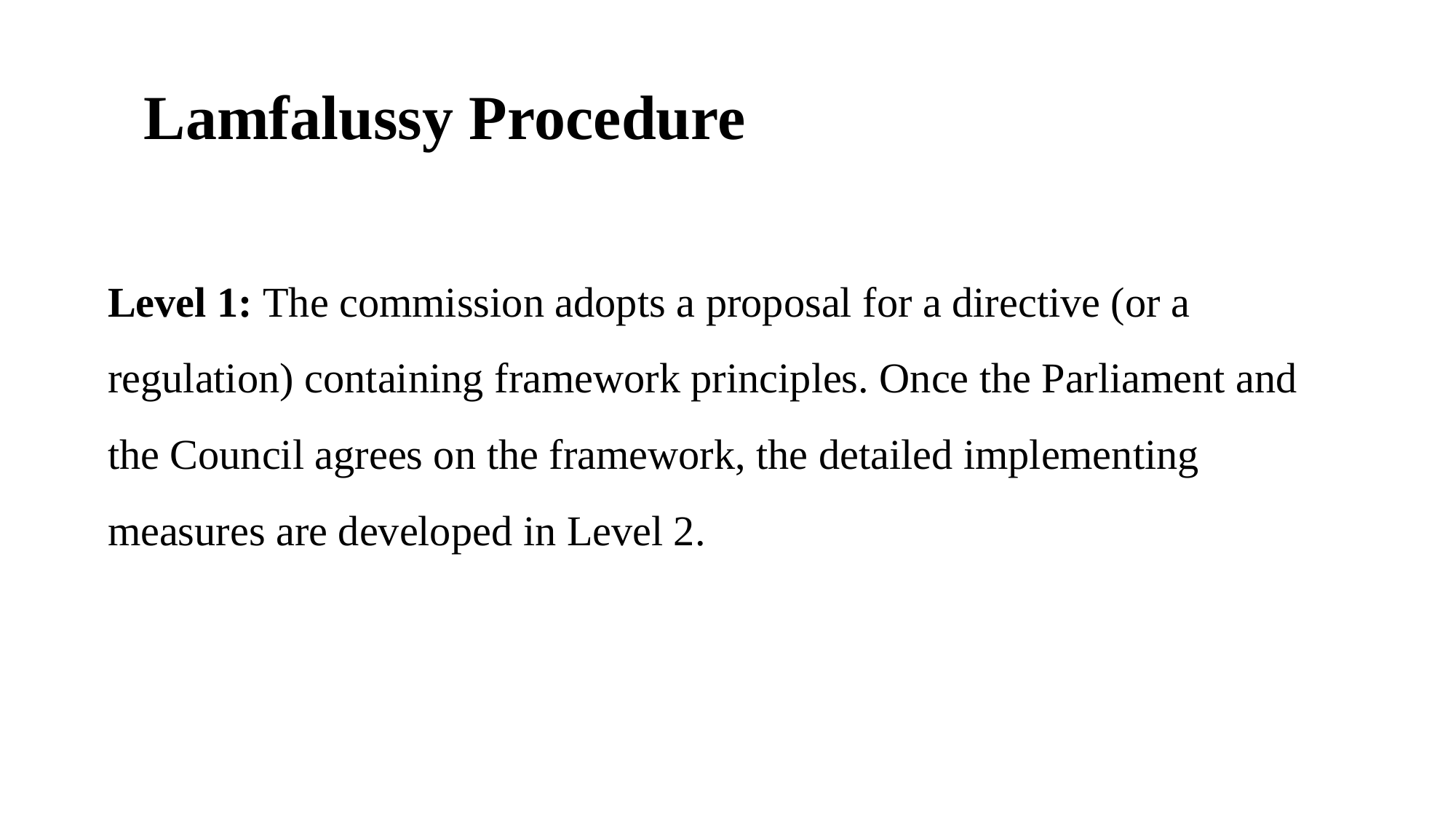

# Lamfalussy Procedure
Level 1: The commission adopts a proposal for a directive (or a regulation) containing framework principles. Once the Parliament and the Council agrees on the framework, the detailed implementing measures are developed in Level 2.